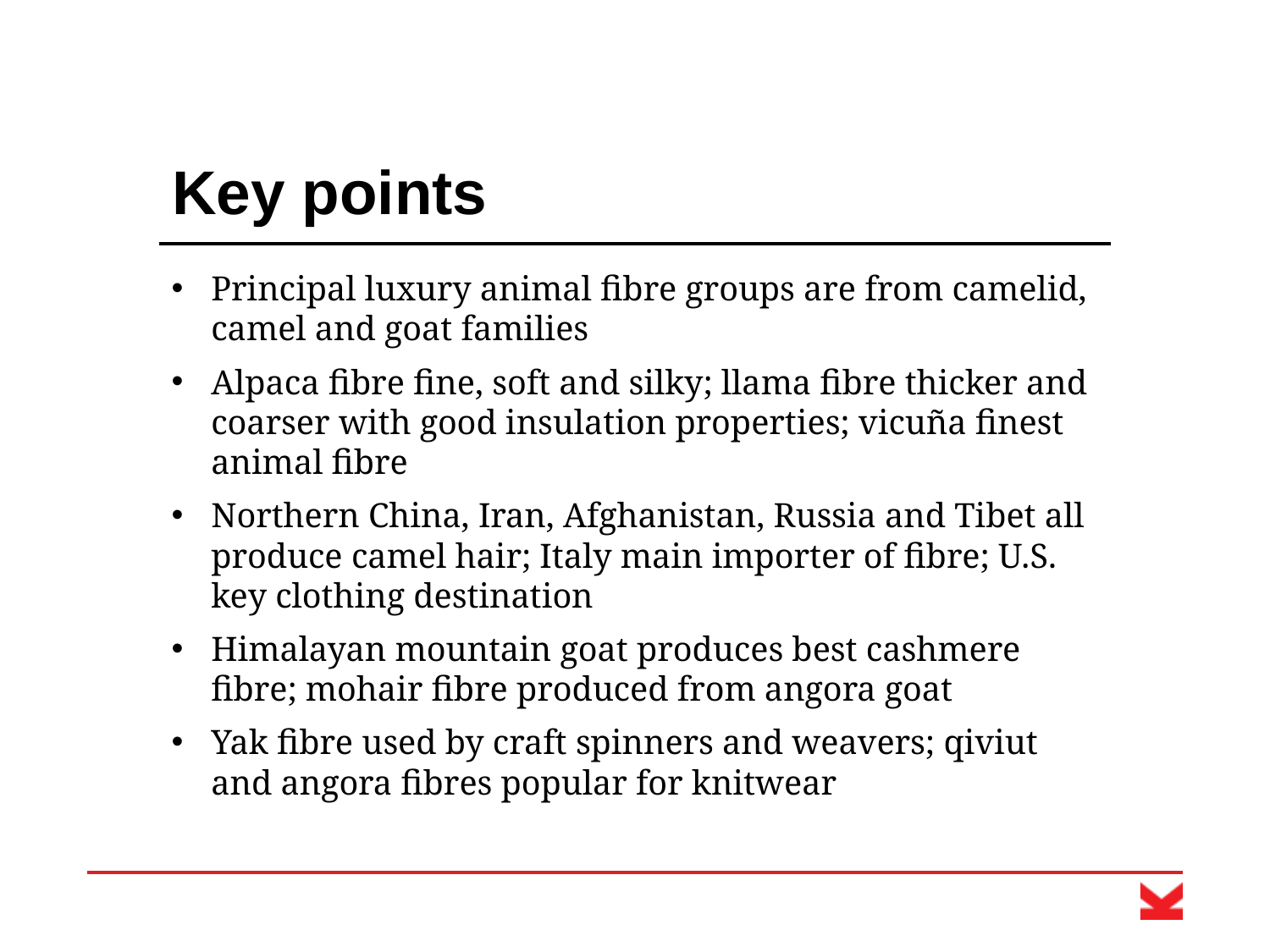

# Key points
Principal luxury animal fibre groups are from camelid, camel and goat families
Alpaca fibre fine, soft and silky; llama fibre thicker and coarser with good insulation properties; vicuña finest animal fibre
Northern China, Iran, Afghanistan, Russia and Tibet all produce camel hair; Italy main importer of fibre; U.S. key clothing destination
Himalayan mountain goat produces best cashmere fibre; mohair fibre produced from angora goat
Yak fibre used by craft spinners and weavers; qiviut and angora fibres popular for knitwear